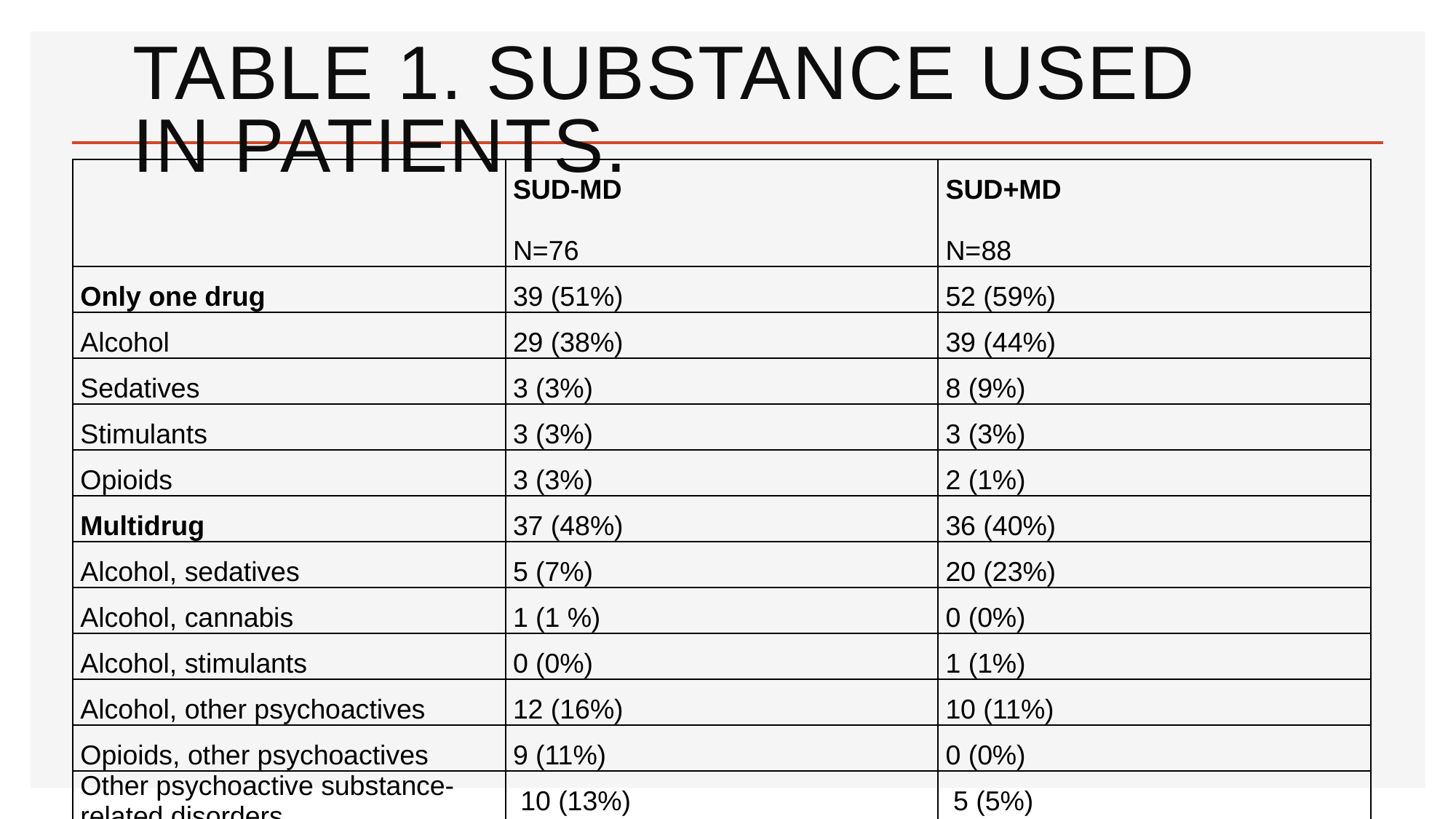

# Table 1. Substance used in patients.
|  | SUD-MD N=76 | SUD+MD N=88 |
| --- | --- | --- |
| Only one drug | 39 (51%) | 52 (59%) |
| Alcohol | 29 (38%) | 39 (44%) |
| Sedatives | 3 (3%) | 8 (9%) |
| Stimulants | 3 (3%) | 3 (3%) |
| Opioids | 3 (3%) | 2 (1%) |
| Multidrug | 37 (48%) | 36 (40%) |
| Alcohol, sedatives | 5 (7%) | 20 (23%) |
| Alcohol, cannabis | 1 (1 %) | 0 (0%) |
| Alcohol, stimulants | 0 (0%) | 1 (1%) |
| Alcohol, other psychoactives | 12 (16%) | 10 (11%) |
| Opioids, other psychoactives | 9 (11%) | 0 (0%) |
| Other psychoactive substance- related disorders | 10 (13%) | 5 (5%) |